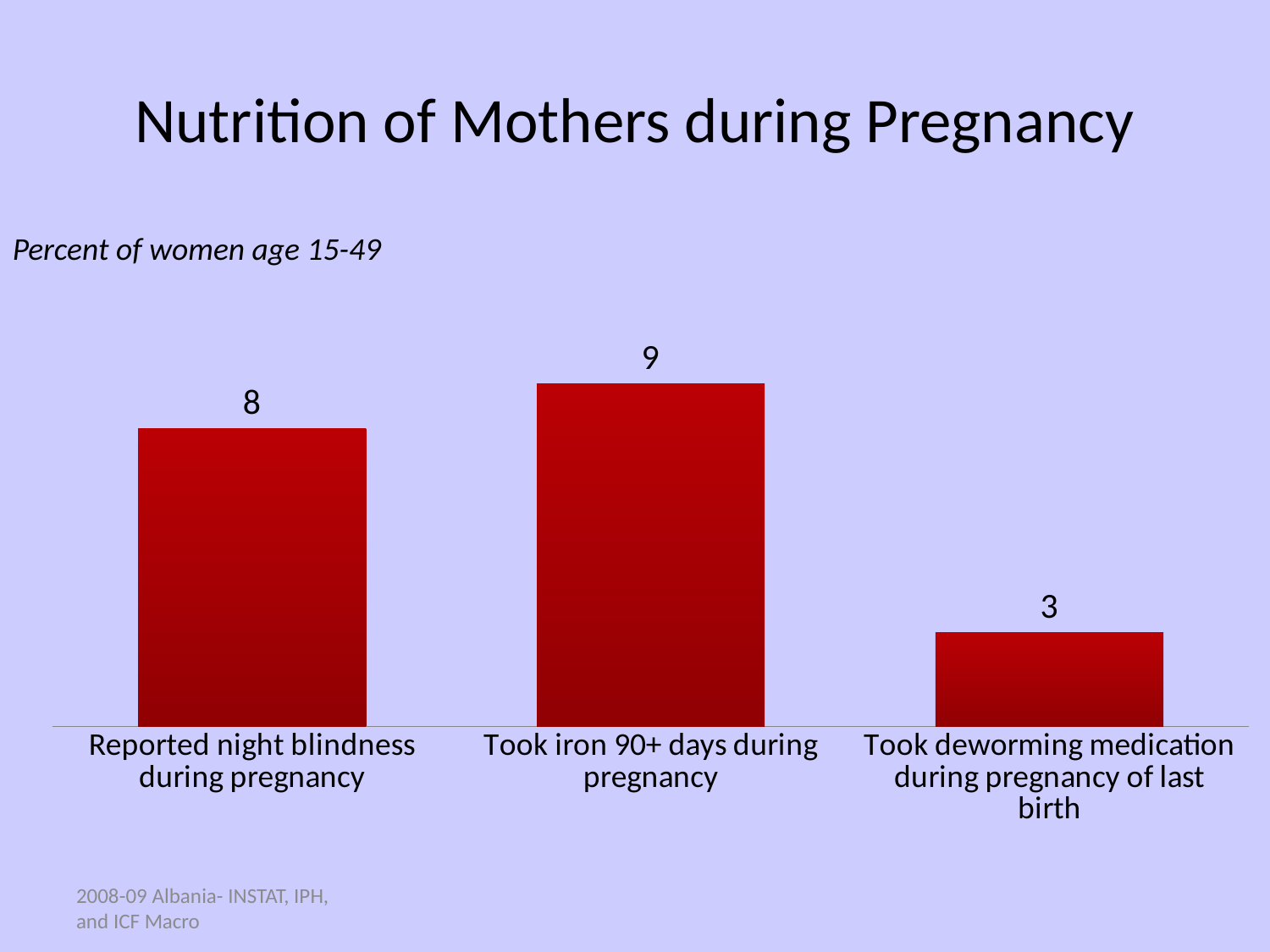

# Nutrition of Mothers during Pregnancy
Percent of women age 15-49

### Chart

| Category | Series 1 |
|---|---|
| Reported night blindness during pregnancy | 7.9 |
| Took iron 90+ days during pregnancy | 9.1 |
| Took deworming medication during pregnancy of last birth | 2.5 |
2008-09 Albania- INSTAT, IPH, and ICF Macro